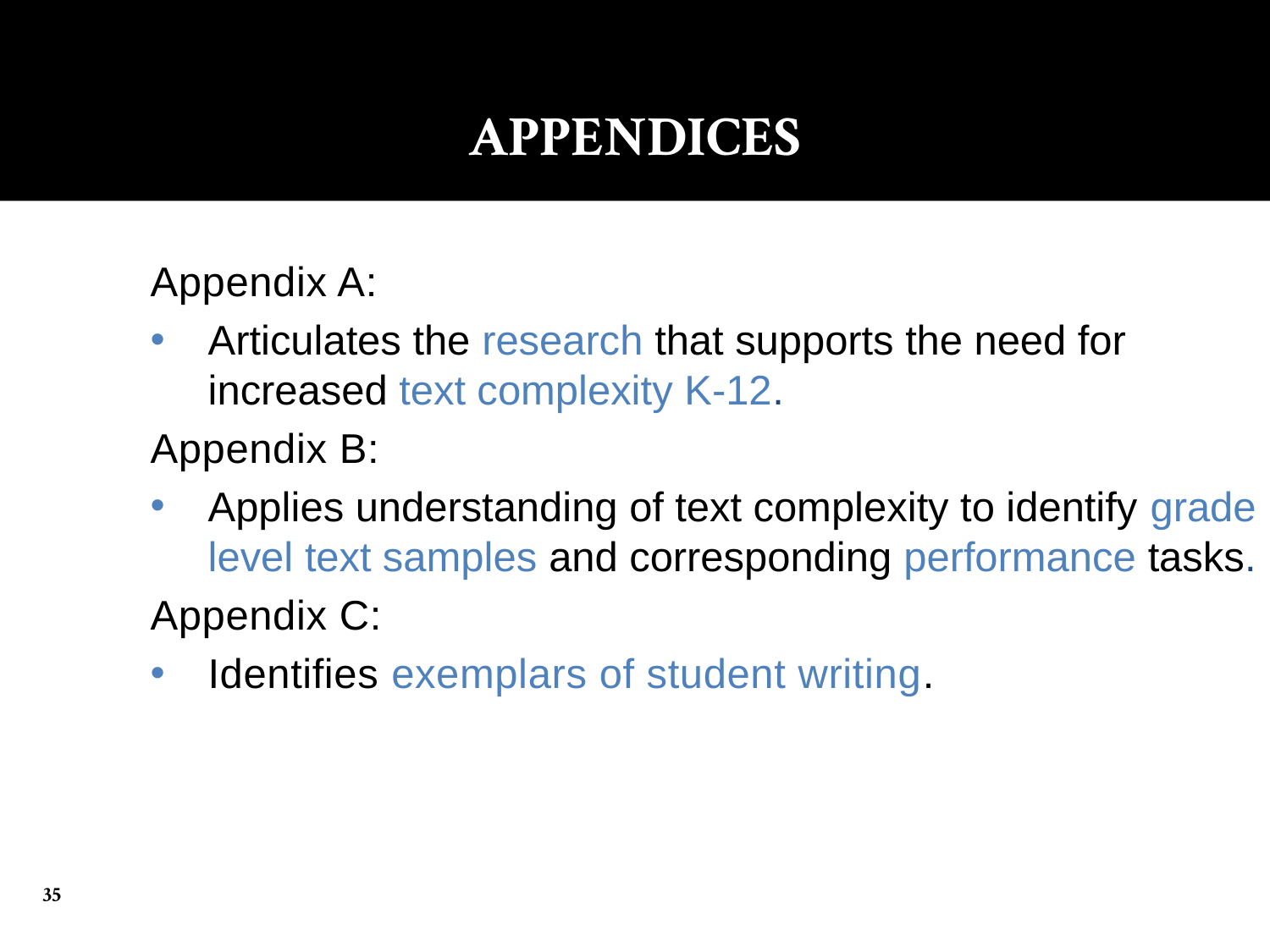

# Appendices

Appendix A:
Articulates the research that supports the need for increased text complexity K-12.
Appendix B:
Applies understanding of text complexity to identify grade level text samples and corresponding performance tasks.
Appendix C:
Identifies exemplars of student writing.

35